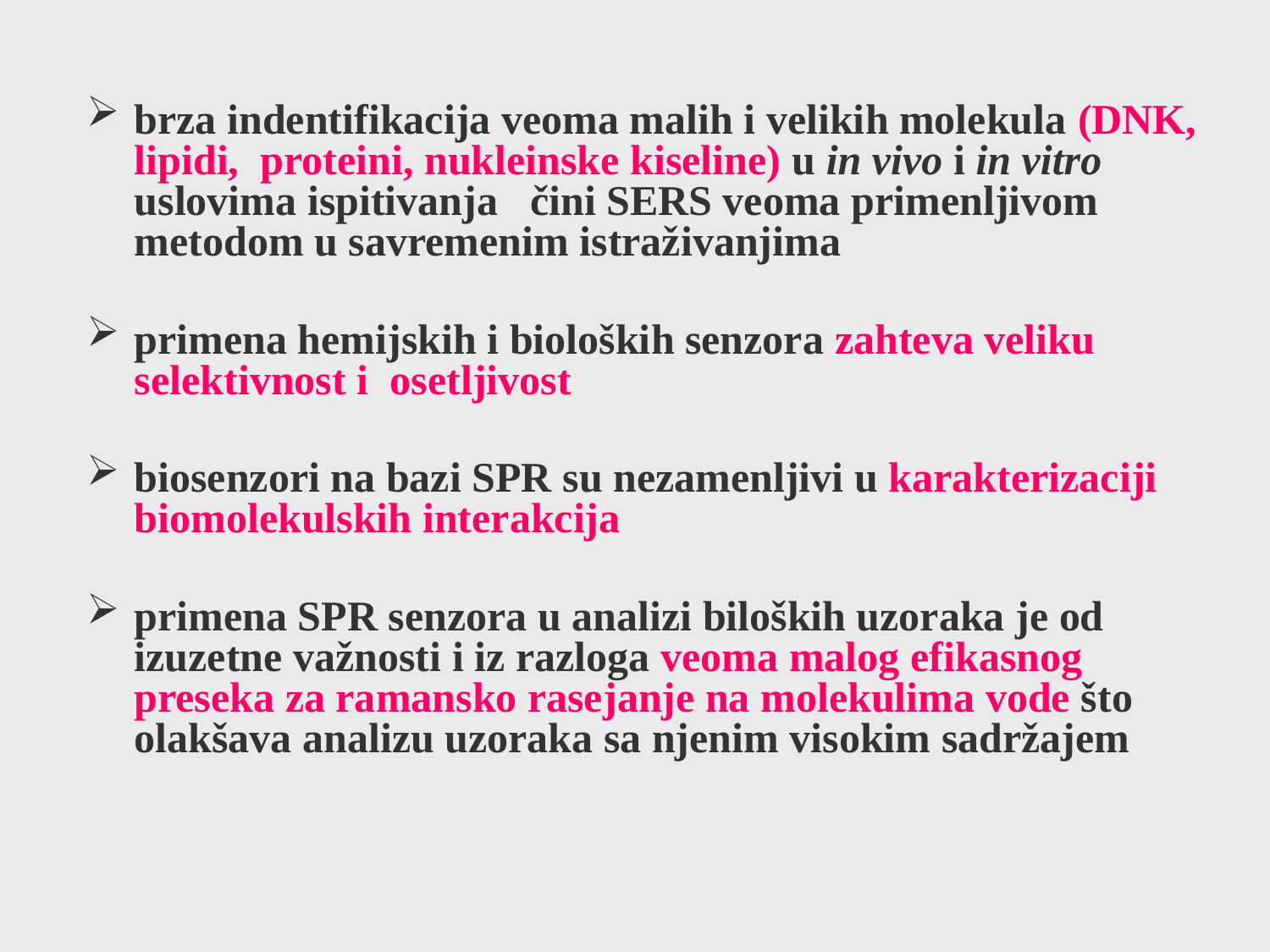

brza indentifikacija veoma malih i velikih molekula (DNK, lipidi,  proteini, nukleinske kiseline) u in vivo i in vitro uslovima ispitivanja   čini SERS veoma primenljivom metodom u savremenim istraživanjima

primena hemijskih i bioloških senzora zahteva veliku selektivnost i  osetljivost

biosenzori na bazi SPR su nezamenljivi u karakterizaciji biomolekulskih interakcija

primena SPR senzora u analizi biloških uzoraka je od izuzetne važnosti i iz razloga veoma malog efikasnog preseka za ramansko rasejanje na molekulima vode što olakšava analizu uzoraka sa njenim visokim sadržajem